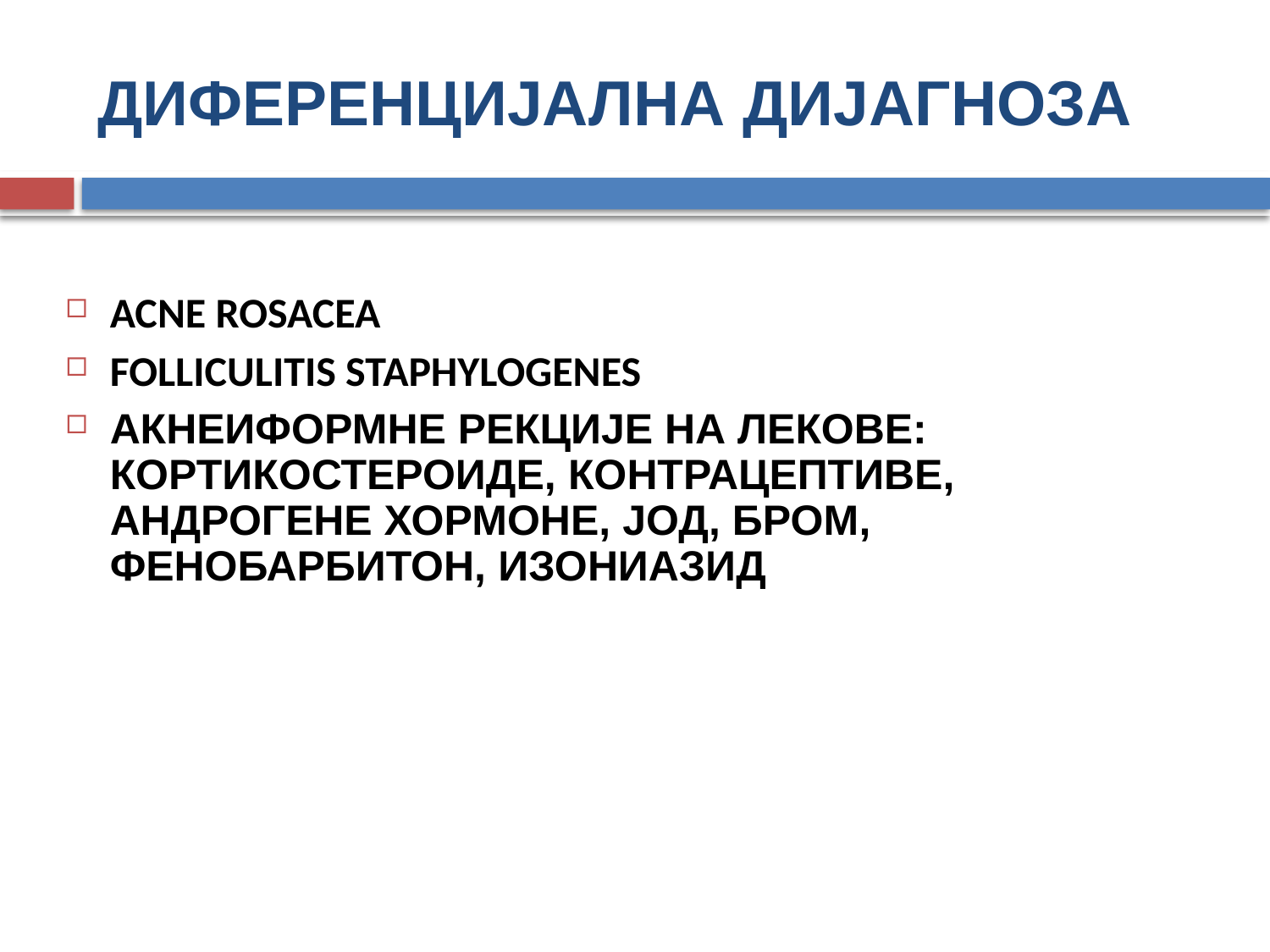

# ДИФЕРЕНЦИЈАЛНА ДИЈАГНОЗА

ACNE ROSACEA
FOLLICULITIS STAPHYLOGENES
АКНЕИФОРМНЕ РЕКЦИЈЕ НА ЛЕКОВE: КОРТИКОСТEРОИДЕ, КОНТРАЦЕПТИВЕ, АНДРОГЕНЕ ХОРМОНЕ, ЈОД, БРОМ,    ФЕНОБАРБИТОН, ИЗОНИАЗИД